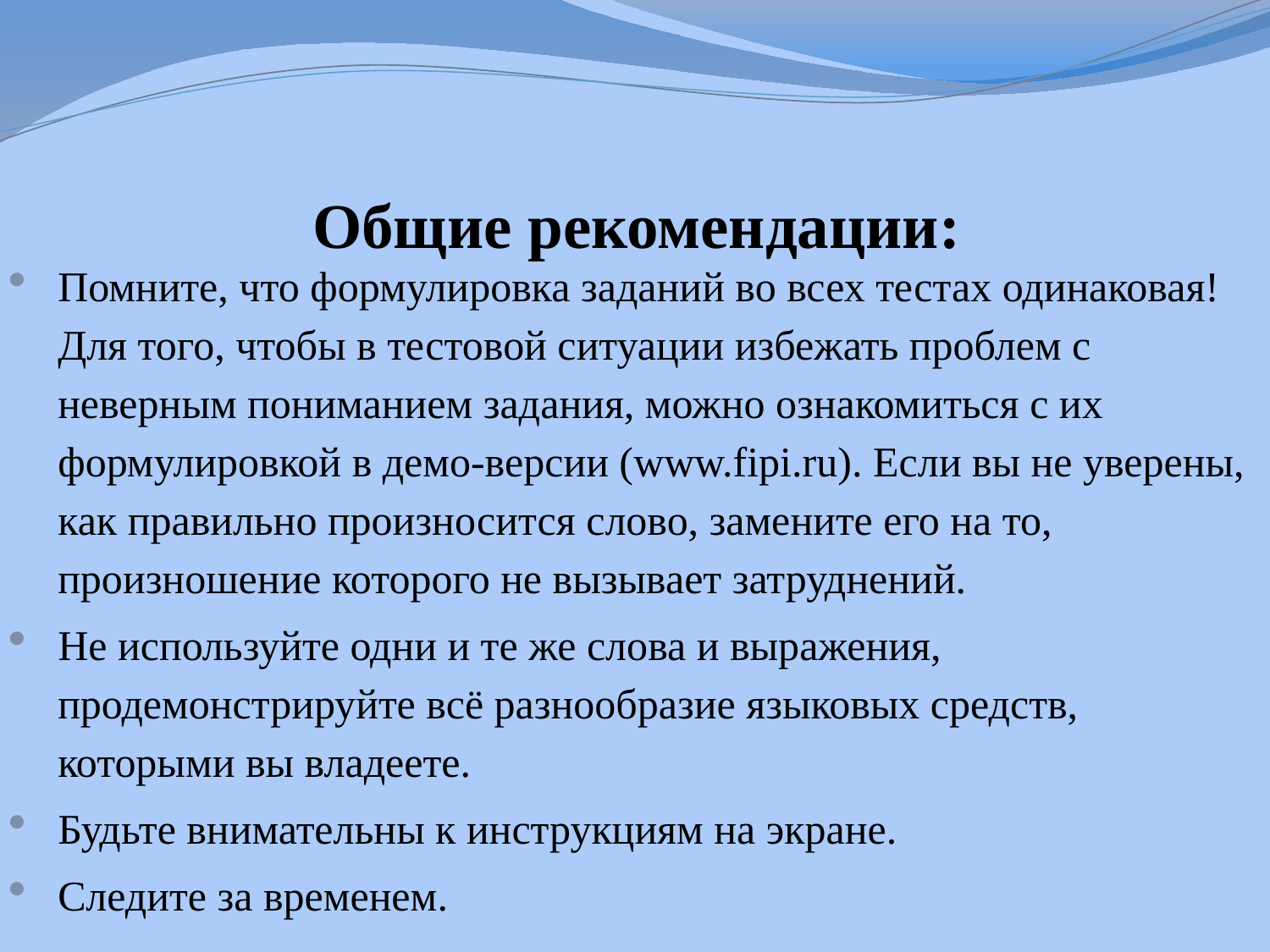

# Общие рекомендации:

Помните, что формулировка заданий во всех тестах одинаковая! Для того, чтобы в тестовой ситуации избежать проблем с неверным пониманием задания, можно ознакомиться с их формулировкой в демо-версии (www.fipi.ru). Если вы не уверены, как правильно произносится слово, замените его на то, произношение которого не вызывает затруднений.
Не используйте одни и те же слова и выражения, продемонстрируйте всё разнообразие языковых средств, которыми вы владеете.
Будьте внимательны к инструкциям на экране.
Следите за временем.